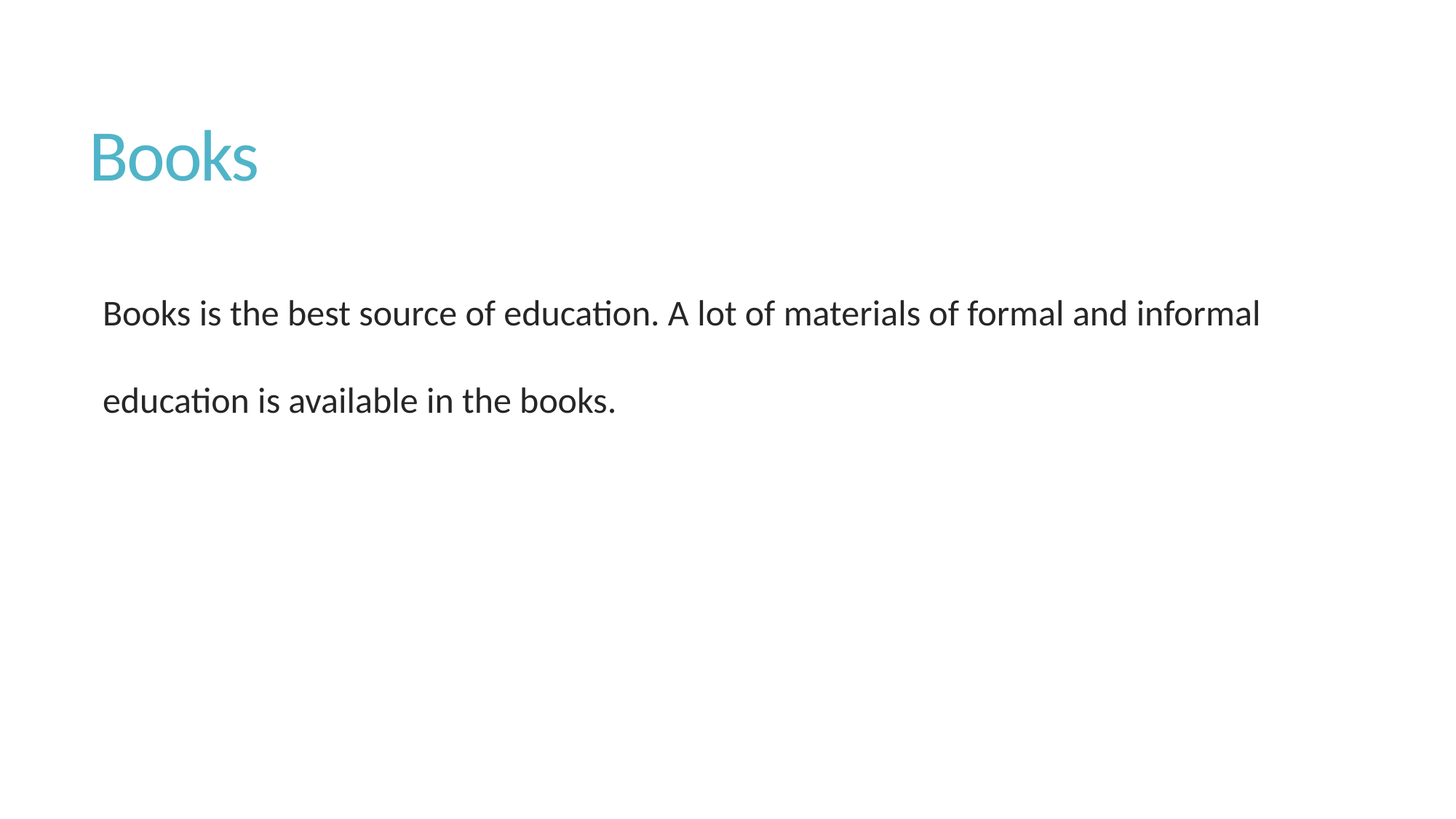

# Books
Books is the best source of education. A lot of materials of formal and informal education is available in the books.